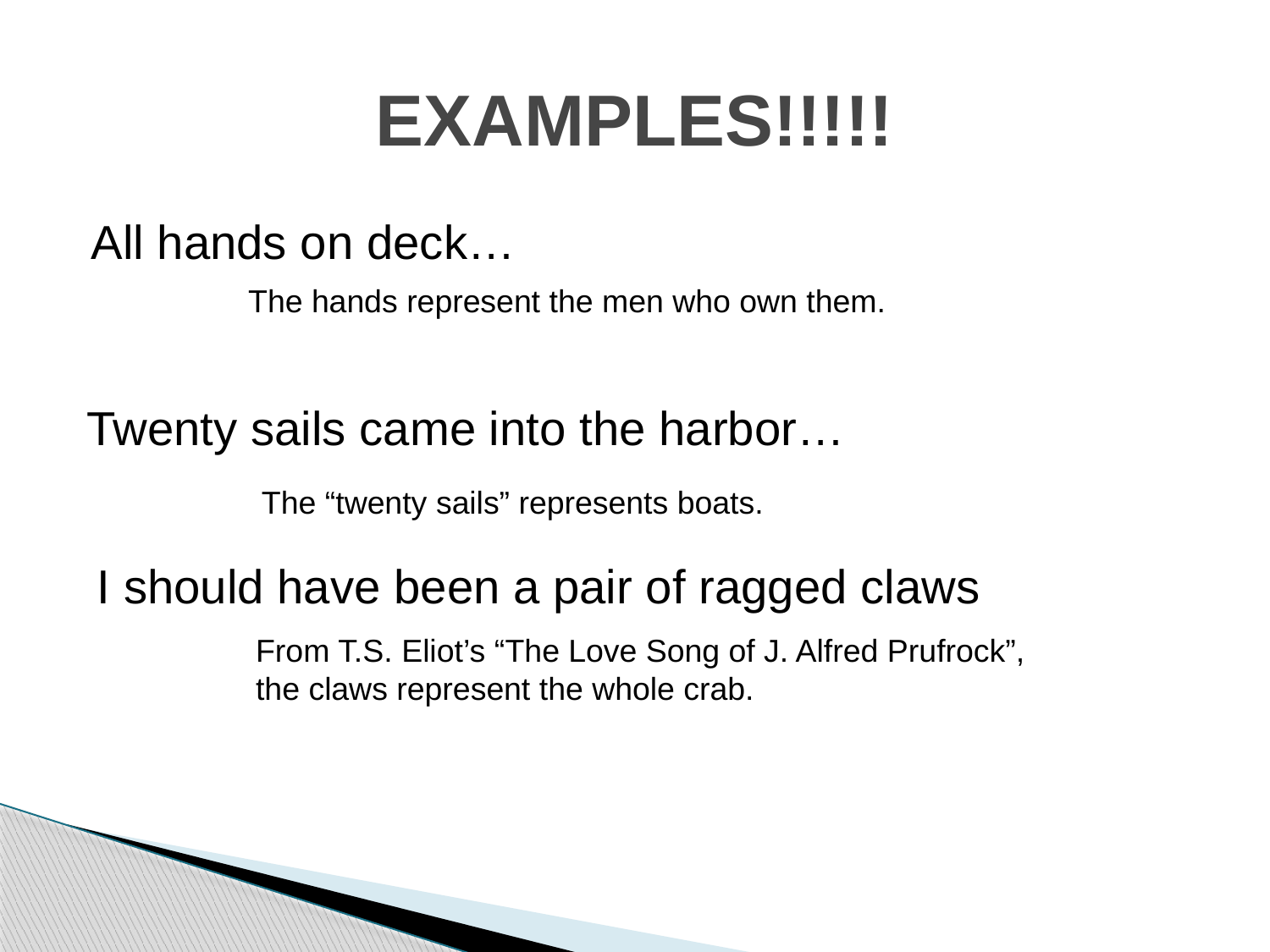

# EXAMPLES!!!!!
All hands on deck…
The hands represent the men who own them.
Twenty sails came into the harbor…
The “twenty sails” represents boats.
I should have been a pair of ragged claws
From T.S. Eliot’s “The Love Song of J. Alfred Prufrock”, the claws represent the whole crab.